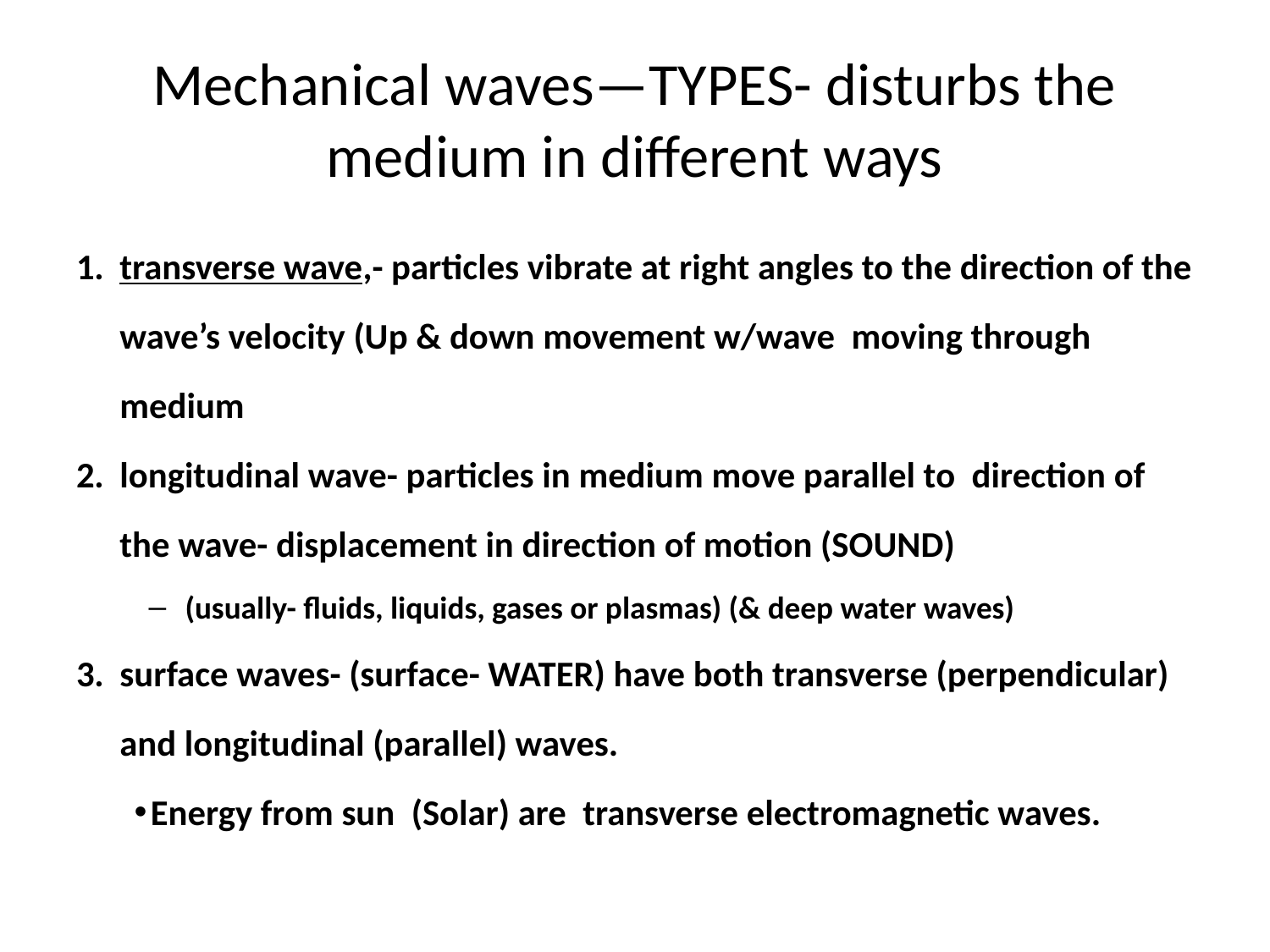

# Mechanical waves—TYPES- disturbs the medium in different ways
transverse wave,- particles vibrate at right angles to the direction of the wave’s velocity (Up & down movement w/wave  moving through medium
longitudinal wave- particles in medium move parallel to  direction of the wave- displacement in direction of motion (SOUND)
(usually- fluids, liquids, gases or plasmas) (& deep water waves)
surface waves- (surface- WATER) have both transverse (perpendicular) and longitudinal (parallel) waves.
 Energy from sun  (Solar) are  transverse electromagnetic waves.